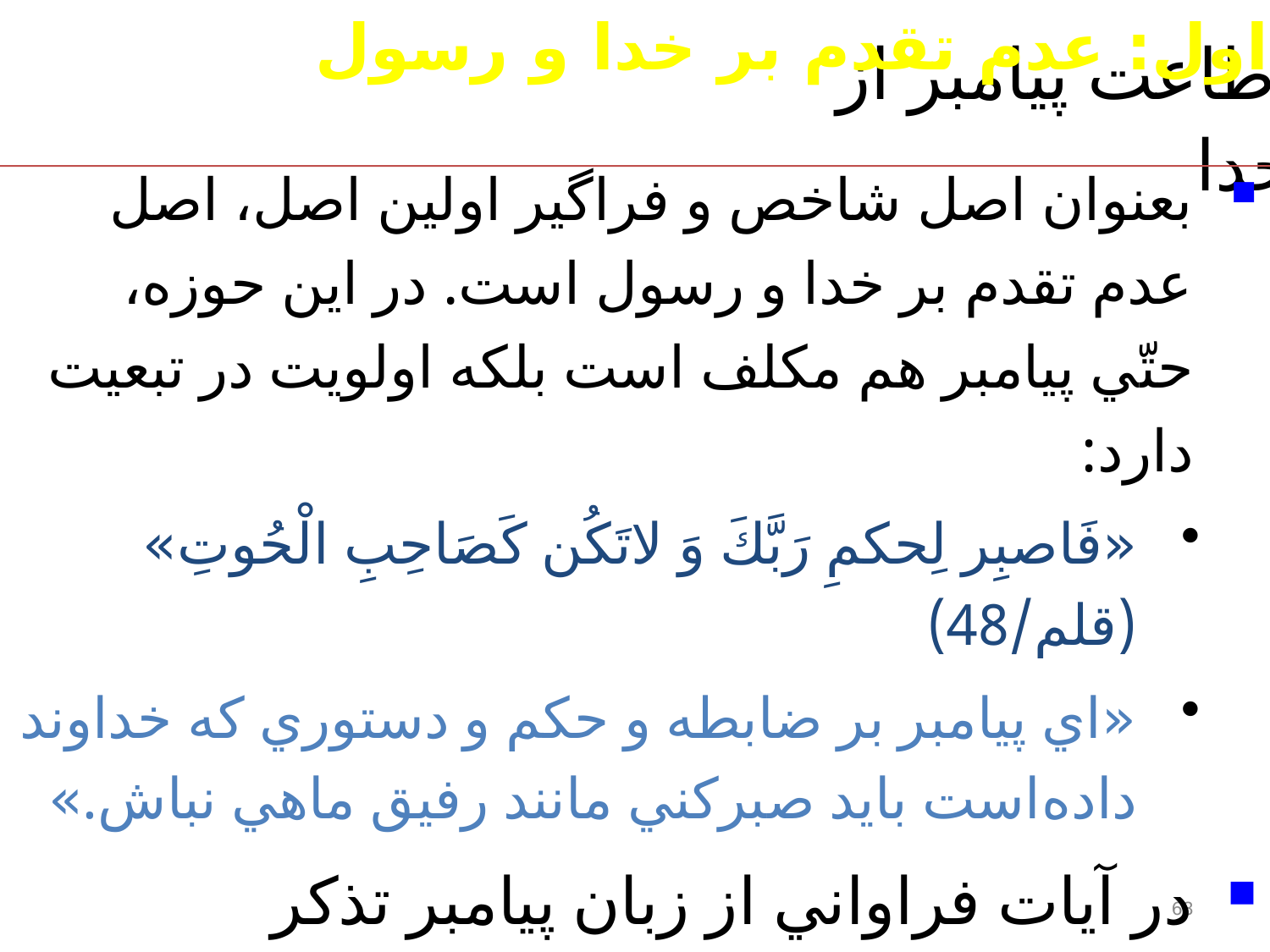

اصل اول: عدم تقدم بر خدا و رسول
# اطاعت پيامبر از خدا
بعنوان اصل شاخص و فراگير اولين اصل، اصل عدم تقدم بر خدا و رسول است. در اين حوزه، حتّي پيامبر هم مكلف است بلكه اولويت در تبعيت دارد:
«فَاصبِر لِحكمِ رَبَّكَ وَ لاتَكُن كَصَاحِبِ الْحُوتِ» (قلم/48)
«اي پيامبر بر ضابطه و حكم و دستوري كه خداوند داده‌است بايد صبركني مانند رفيق ماهي نباش.»
در آيات فراواني از زبان پيامبر تذكر داده‌است:
«إِن أِتَّبِعُ إِلّا ما يُوحي اِلَيَّ» (یونس/15)
«من از چيزي جز آنچه كه وحي مي‌گويد، تبعيت نمي‌كنم.»

68